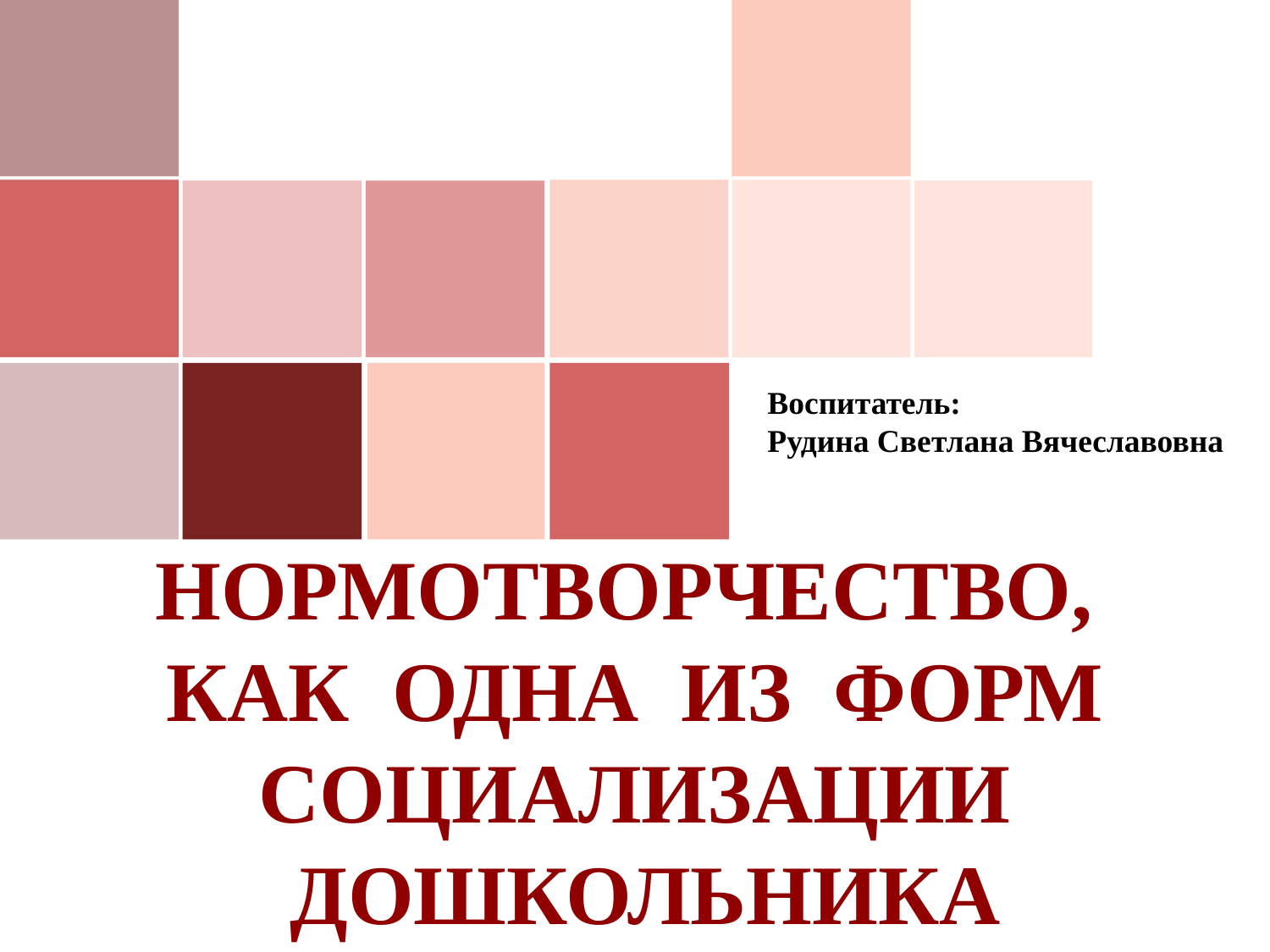

Воспитатель:
Рудина Светлана Вячеславовна
Нормотворчество,
как  одна  из  форм
социализации
 дошкольника